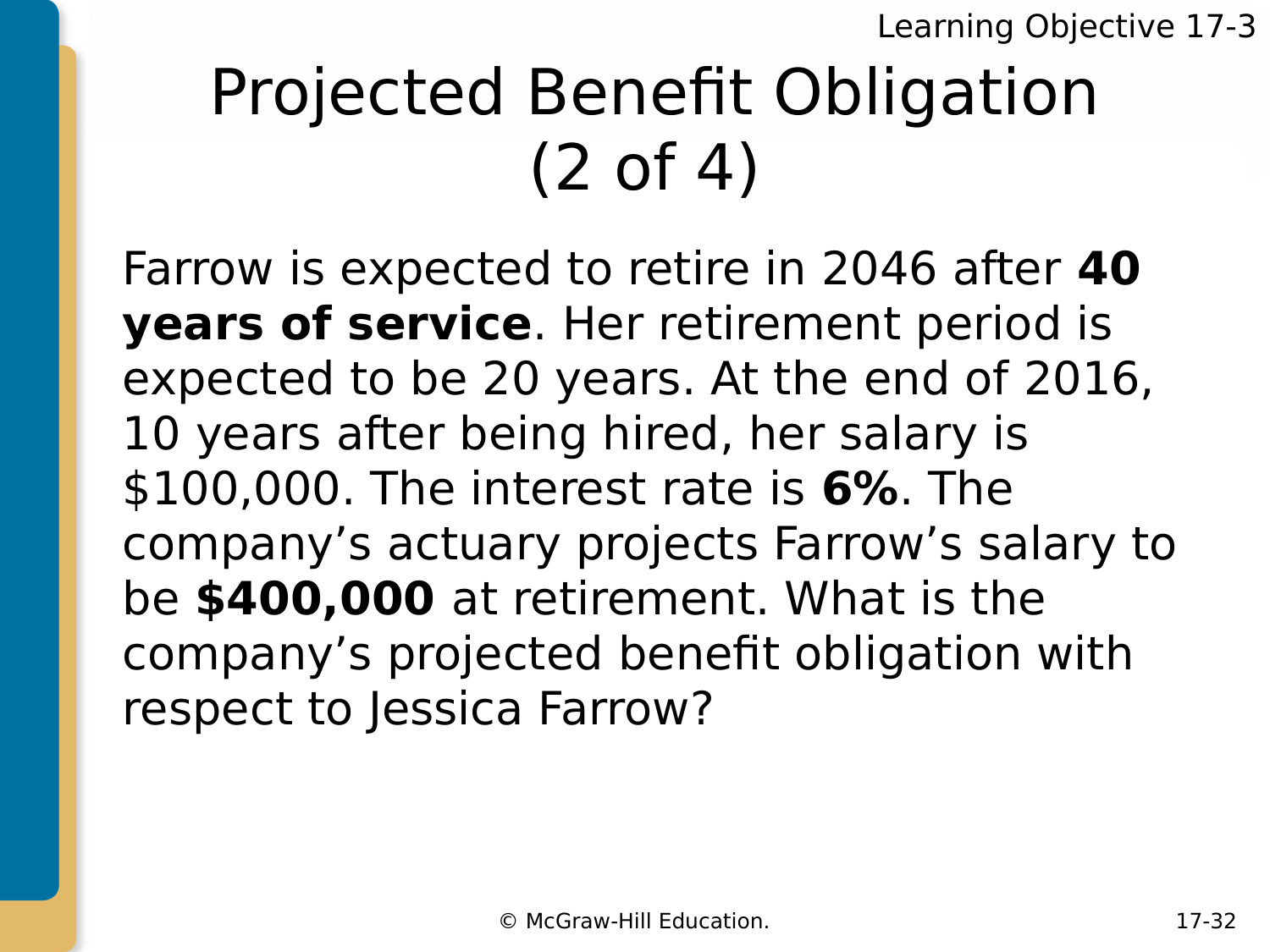

Learning Objective 17-3
# Projected Benefit Obligation (2 of 4)
Farrow is expected to retire in 2046 after 40 years of service. Her retirement period is expected to be 20 years. At the end of 2016, 10 years after being hired, her salary is $100,000. The interest rate is 6%. The company’s actuary projects Farrow’s salary to be $400,000 at retirement. What is the company’s projected benefit obligation with respect to Jessica Farrow?